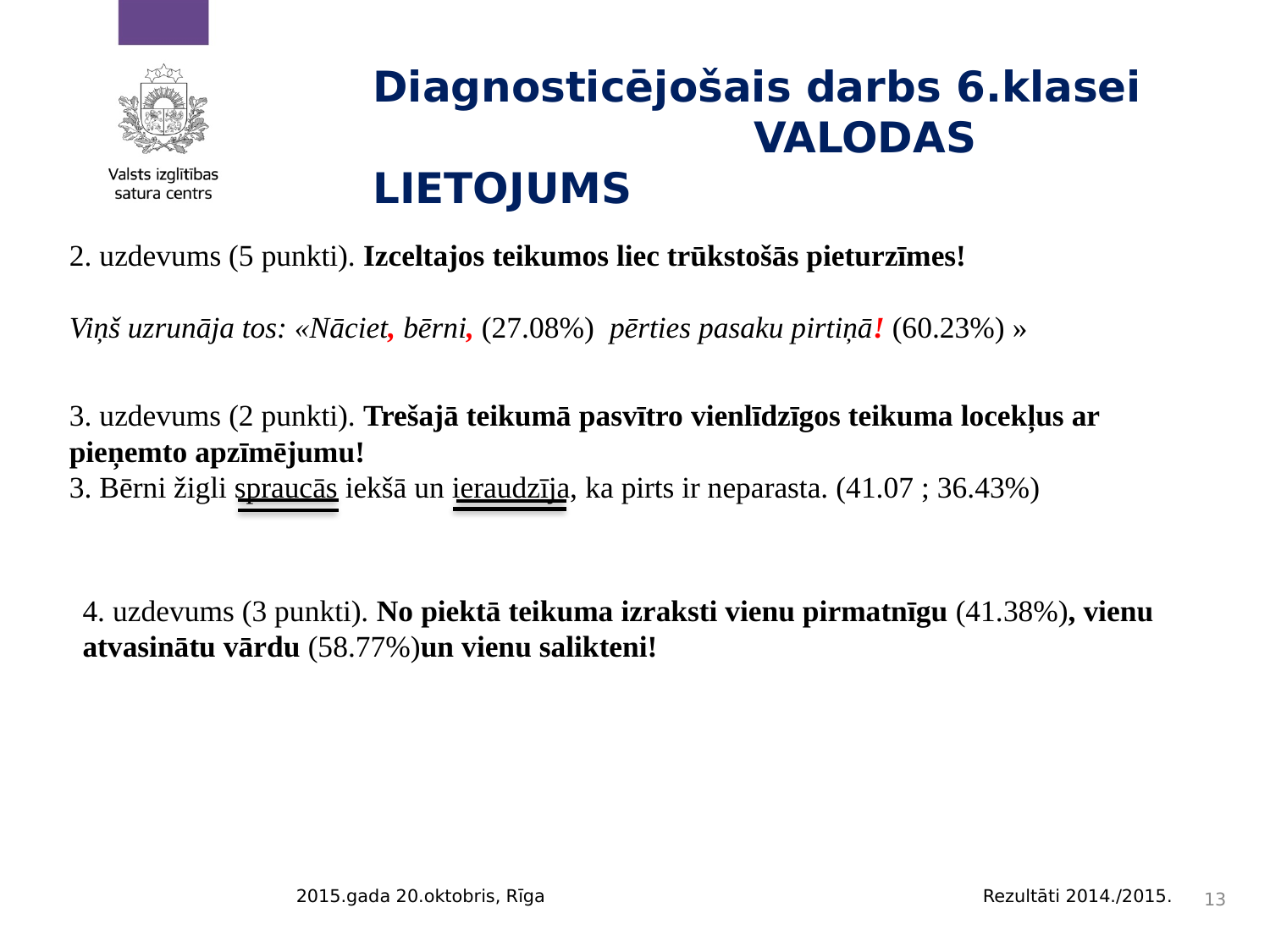

# Diagnosticējošais darbs 6.klasei 			VALODAS LIETOJUMS
2. uzdevums (5 punkti). Izceltajos teikumos liec trūkstošās pieturzīmes!

Viņš uzrunāja tos: «Nāciet, bērni, (27.08%)  pērties pasaku pirtiņā! (60.23%) »

3. uzdevums (2 punkti). Trešajā teikumā pasvītro vienlīdzīgos teikuma locekļus ar
pieņemto apzīmējumu!
3. Bērni žigli spraucās iekšā un ieraudzīja, ka pirts ir neparasta. (41.07 ; 36.43%)

4. uzdevums (3 punkti). No piektā teikuma izraksti vienu pirmatnīgu (41.38%), vienu atvasinātu vārdu (58.77%)un vienu salikteni!
2015.gada 20.oktobris, Rīga
Rezultāti 2014./2015.
13